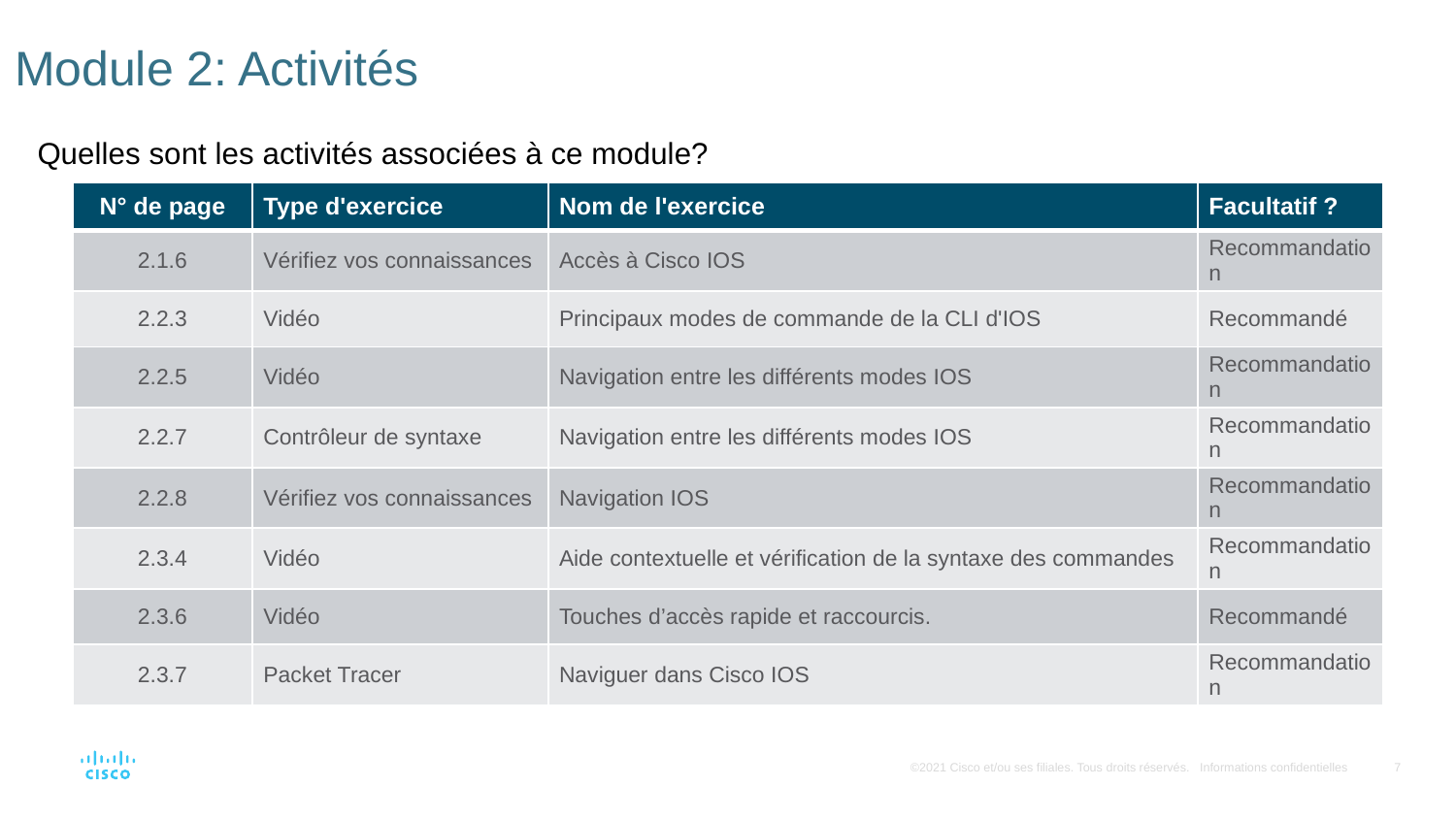

# Module 2: Activités
Quelles sont les activités associées à ce module?

| N° de page | Type d'exercice | Nom de l'exercice | Facultatif ? |
| --- | --- | --- | --- |
| 2.1.6 | Vérifiez vos connaissances | Accès à Cisco IOS | Recommandation |
| 2.2.3 | Vidéo | Principaux modes de commande de la CLI d'IOS | Recommandé |
| 2.2.5 | Vidéo | Navigation entre les différents modes IOS | Recommandation |
| 2.2.7 | Contrôleur de syntaxe | Navigation entre les différents modes IOS | Recommandation |
| 2.2.8 | Vérifiez vos connaissances | Navigation IOS | Recommandation |
| 2.3.4 | Vidéo | Aide contextuelle et vérification de la syntaxe des commandes | Recommandation |
| 2.3.6 | Vidéo | Touches d’accès rapide et raccourcis. | Recommandé |
| 2.3.7 | Packet Tracer | Naviguer dans Cisco IOS | Recommandation |